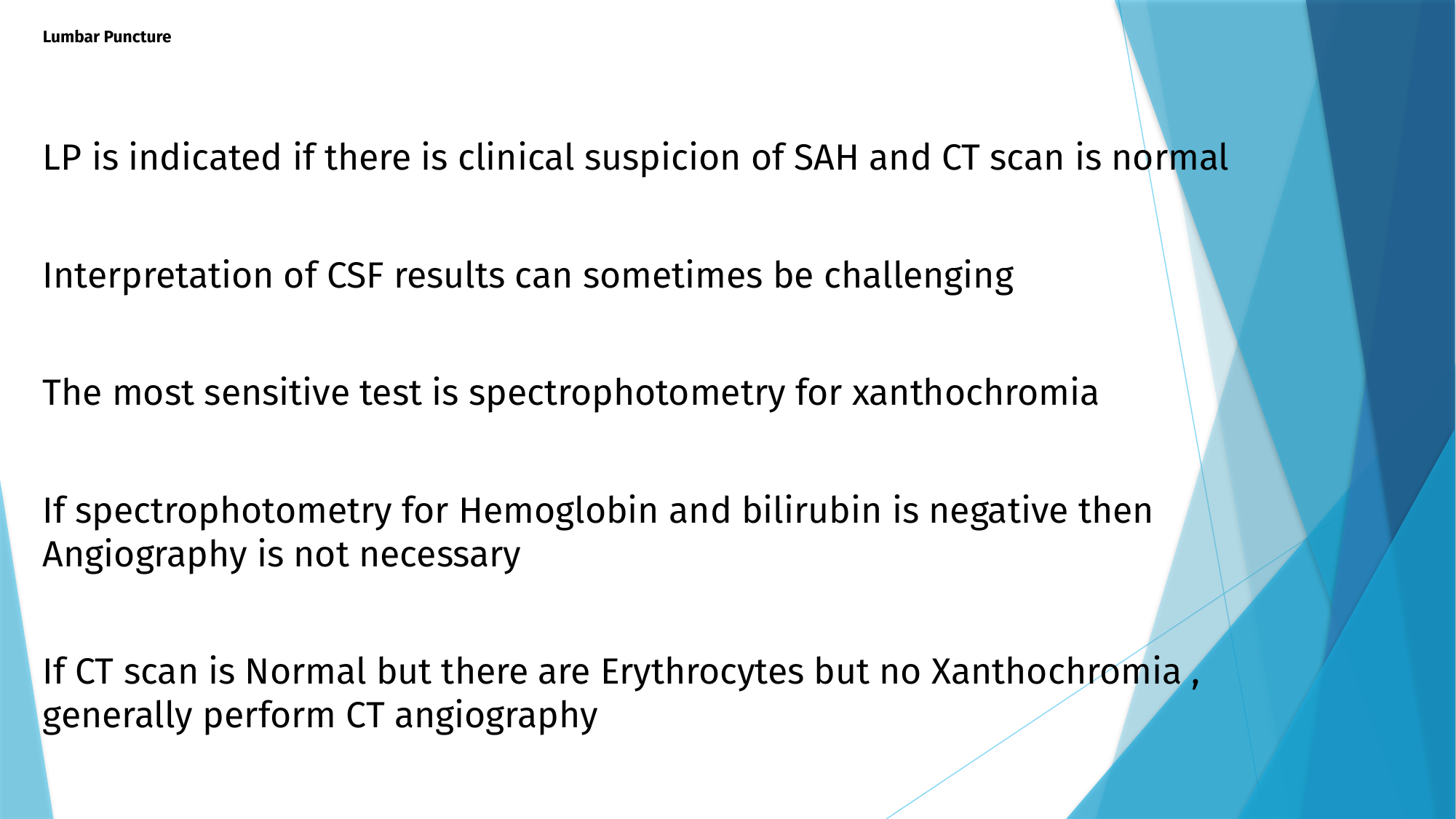

# Lumbar Puncture
LP is indicated if there is clinical suspicion of SAH and CT scan is normal

Interpretation of CSF results can sometimes be challenging

The most sensitive test is spectrophotometry for xanthochromia

If spectrophotometry for Hemoglobin and bilirubin is negative then Angiography is not necessary

If CT scan is Normal but there are Erythrocytes but no Xanthochromia , generally perform CT angiography